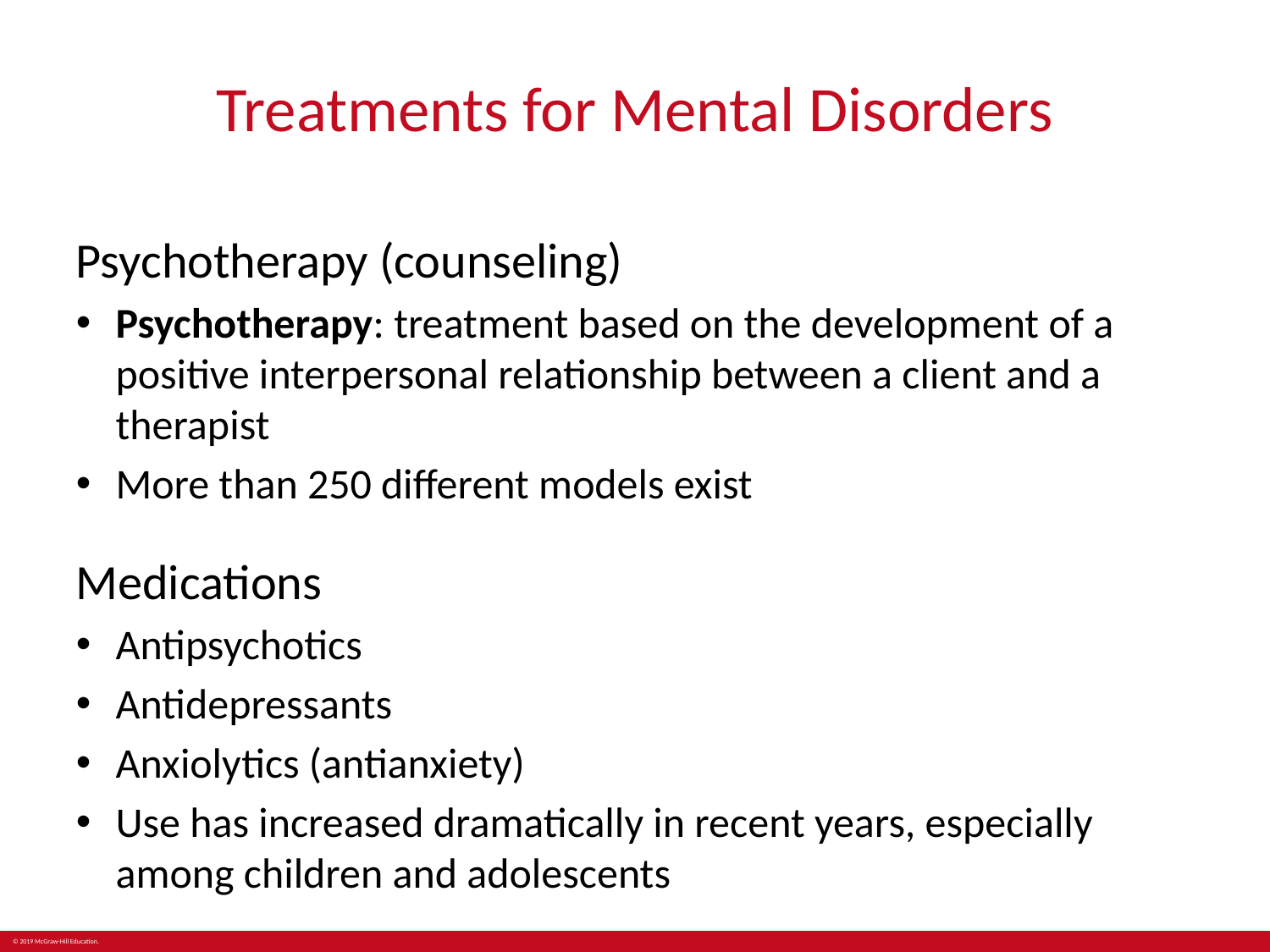

# Treatments for Mental Disorders
Psychotherapy (counseling)
Psychotherapy: treatment based on the development of a positive interpersonal relationship between a client and a therapist
More than 250 different models exist
Medications
Antipsychotics
Antidepressants
Anxiolytics (antianxiety)
Use has increased dramatically in recent years, especially among children and adolescents